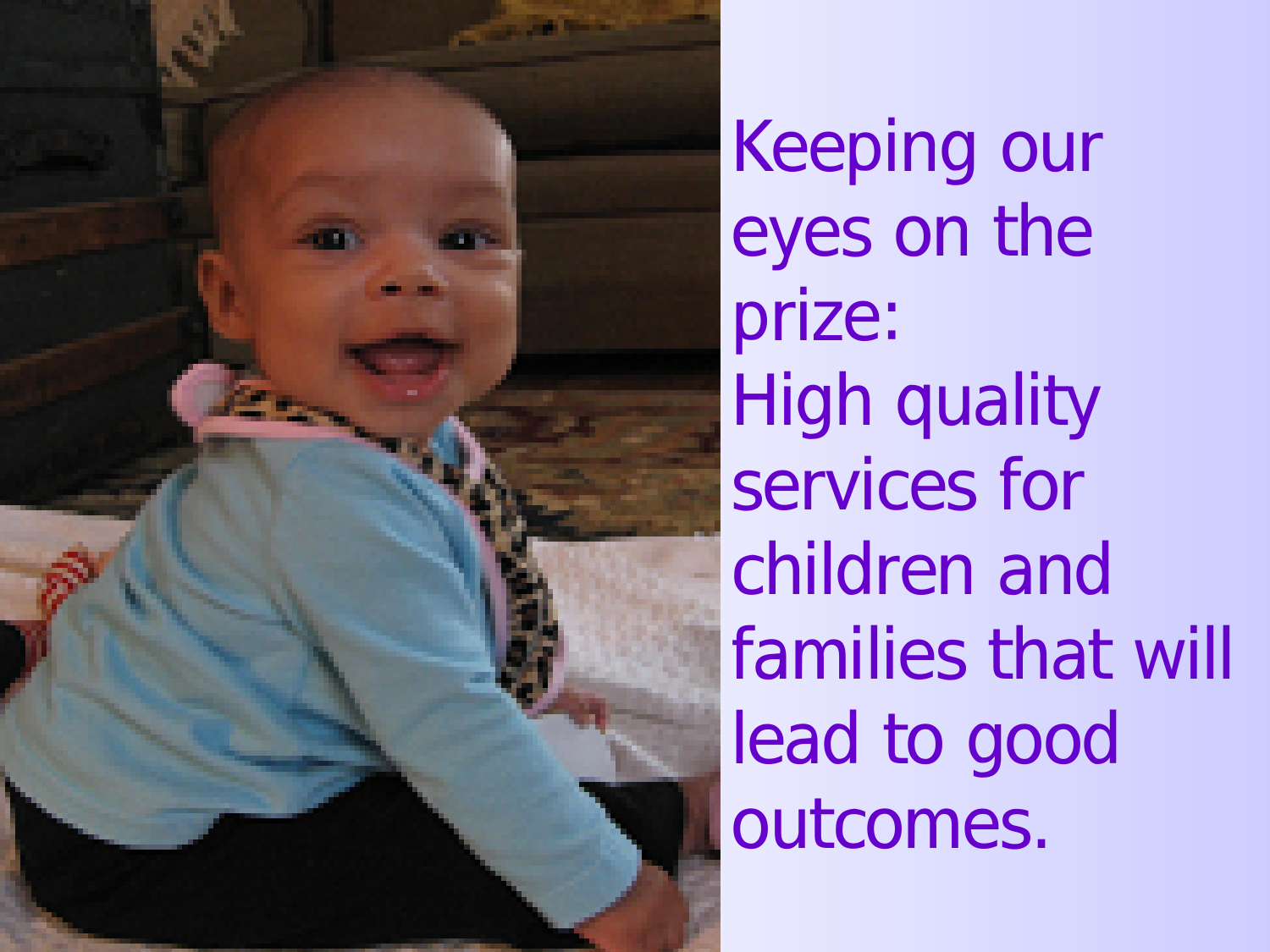

# Keeping our eyes on the prize: High quality services for children and families that will lead to good outcomes.